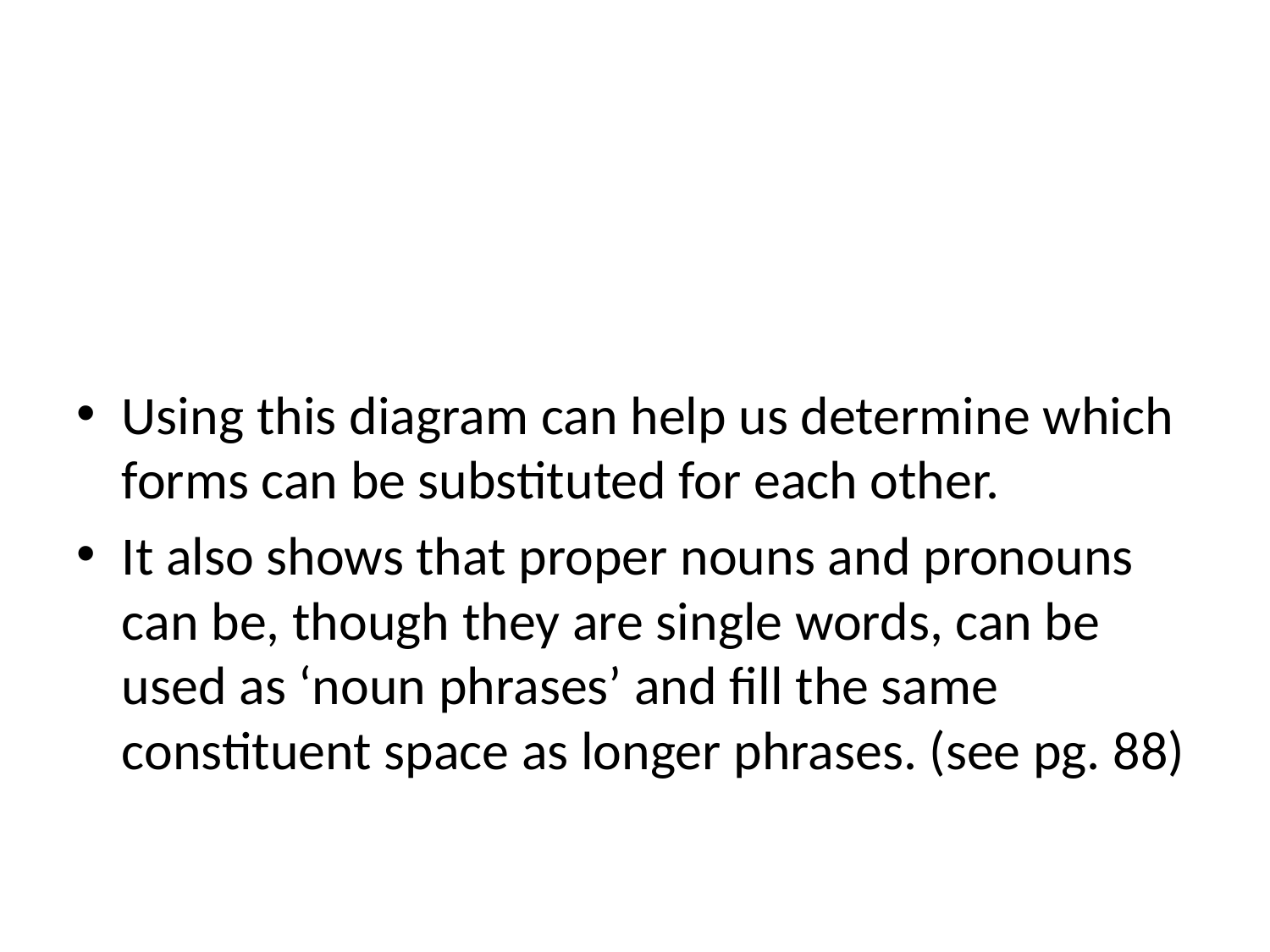

#

Using this diagram can help us determine which forms can be substituted for each other.
It also shows that proper nouns and pronouns can be, though they are single words, can be used as ‘noun phrases’ and fill the same constituent space as longer phrases. (see pg. 88)